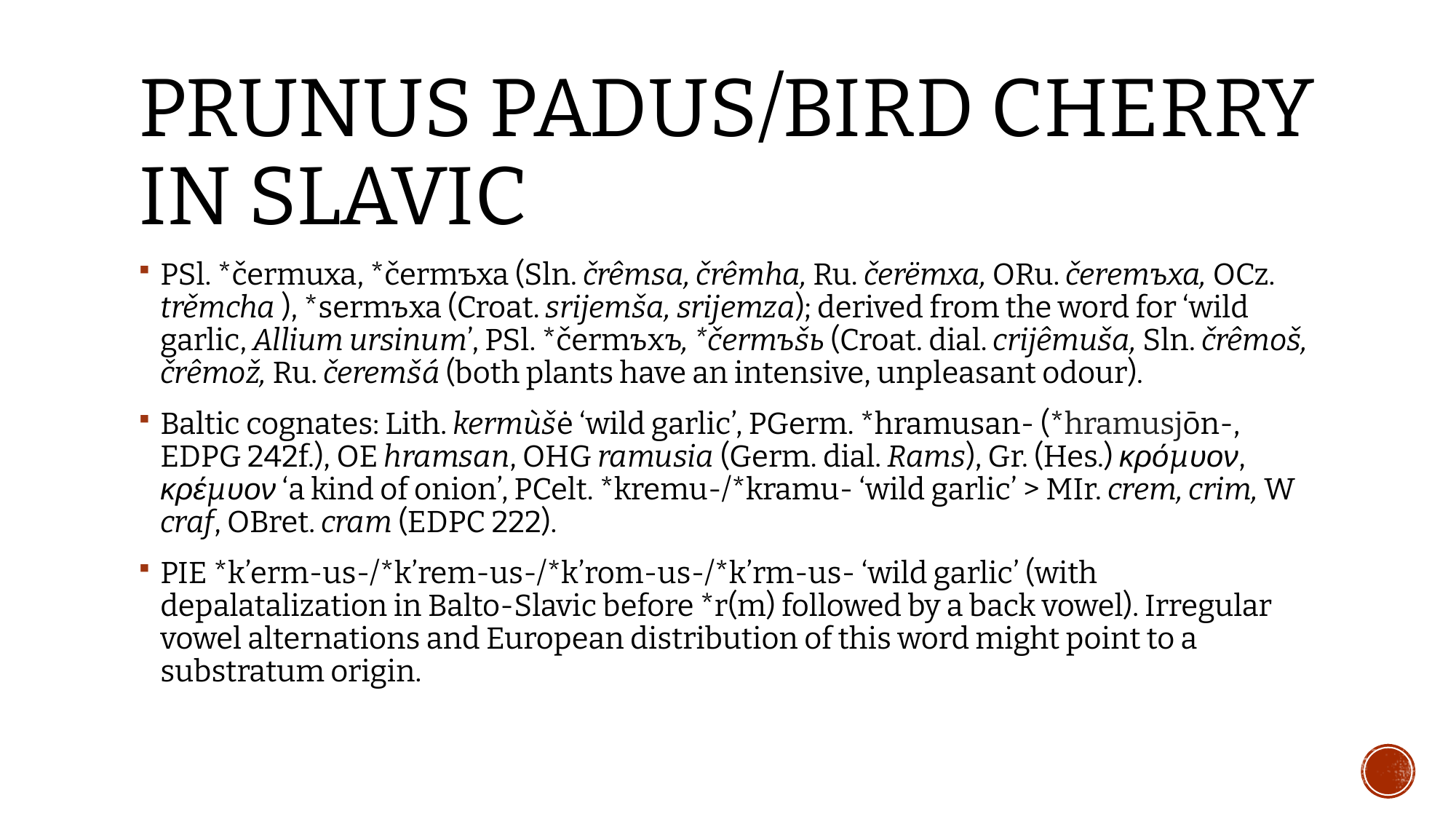

# Prunus padus/bird cherry in slavic
PSl. *čermuxa, *čermъxa (Sln. črêmsa, črêmha, Ru. čerëmxa, ORu. čeremъxa, OCz. trěmcha ), *sermъxa (Croat. srijemša, srijemza); derived from the word for ‘wild garlic, Allium ursinum’, PSl. *čermъxъ, *čermъšь (Croat. dial. crijêmuša, Sln. črêmoš, črêmož, Ru. čeremšá (both plants have an intensive, unpleasant odour).
Baltic cognates: Lith. kermùšė ‘wild garlic’, PGerm. *hramusan- (*hramusjōn-, EDPG 242f.), OE hramsan, OHG ramusia (Germ. dial. Rams), Gr. (Hes.) κρόμυον, κρέμυον ‘a kind of onion’, PCelt. *kremu-/*kramu- ‘wild garlic’ > MIr. crem, crim, W craf, OBret. cram (EDPC 222).
PIE *k’erm-us-/*k’rem-us-/*k’rom-us-/*k’rm-us- ‘wild garlic’ (with depalatalization in Balto-Slavic before *r(m) followed by a back vowel). Irregular vowel alternations and European distribution of this word might point to a substratum origin.